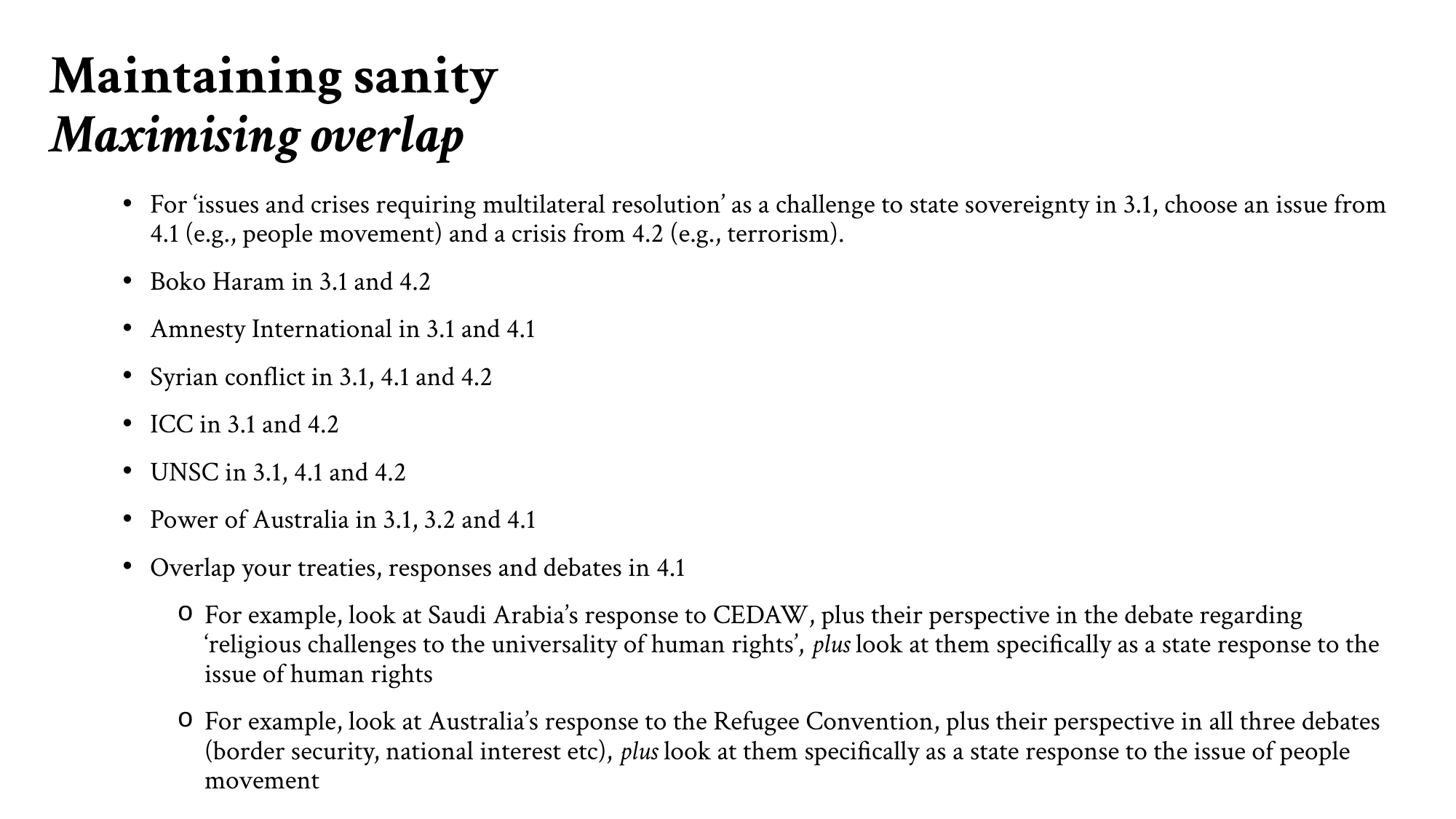

# Maintaining sanity Maximising overlap
For ‘issues and crises requiring multilateral resolution’ as a challenge to state sovereignty in 3.1, choose an issue from 4.1 (e.g., people movement) and a crisis from 4.2 (e.g., terrorism).
Boko Haram in 3.1 and 4.2
Amnesty International in 3.1 and 4.1
Syrian conflict in 3.1, 4.1 and 4.2
ICC in 3.1 and 4.2
UNSC in 3.1, 4.1 and 4.2
Power of Australia in 3.1, 3.2 and 4.1
Overlap your treaties, responses and debates in 4.1
For example, look at Saudi Arabia’s response to CEDAW, plus their perspective in the debate regarding ‘religious challenges to the universality of human rights’, plus look at them specifically as a state response to the issue of human rights
For example, look at Australia’s response to the Refugee Convention, plus their perspective in all three debates (border security, national interest etc), plus look at them specifically as a state response to the issue of people movement